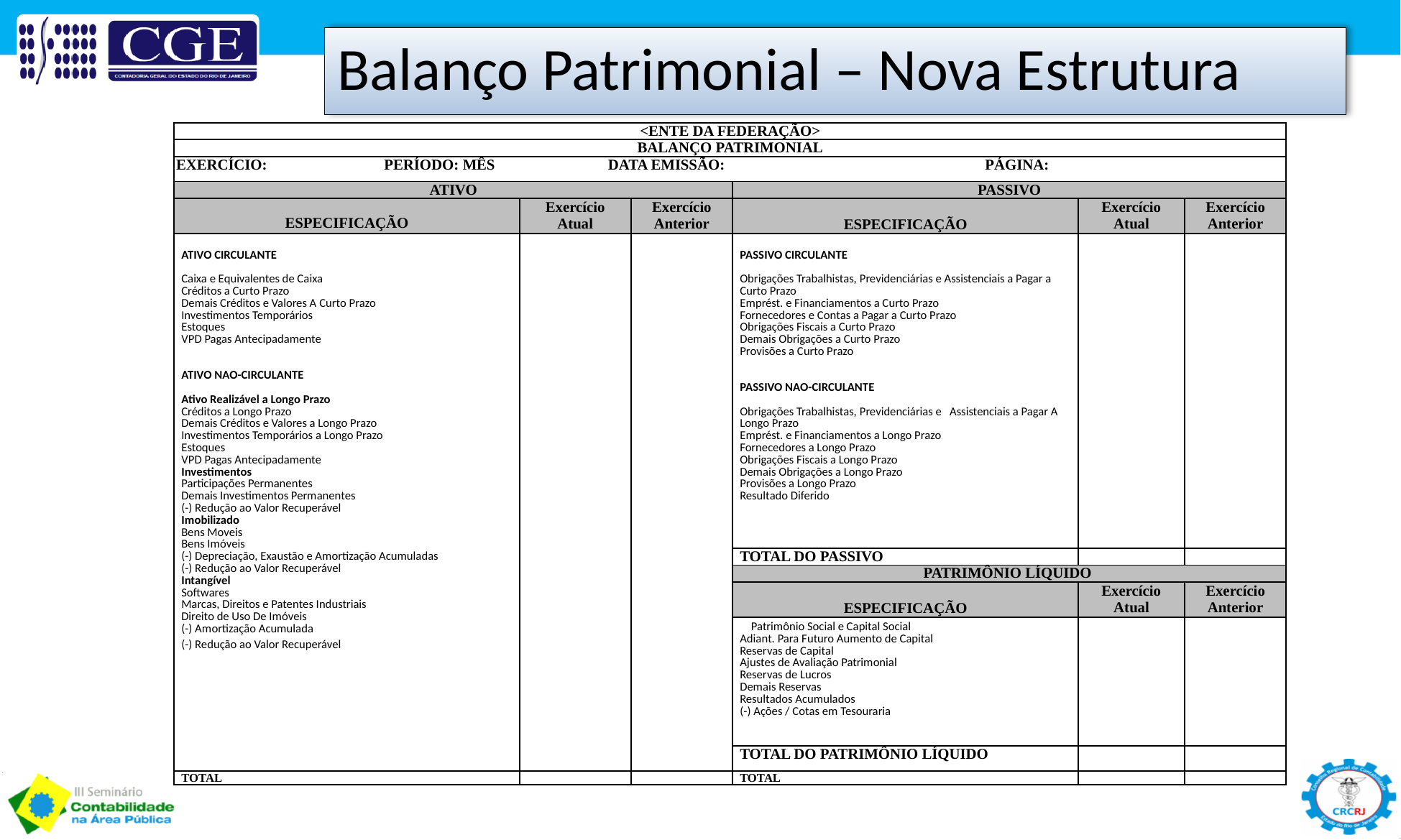

Balanço Patrimonial – Nova Estrutura
| <ENTE DA FEDERAÇÃO> |  |  |  |  |  |
| --- | --- | --- | --- | --- | --- |
| BALANÇO PATRIMONIAL |  |  |  |  |  |
| EXERCÍCIO: PERÍODO: MÊS DATA EMISSÃO: PÁGINA: |  |  |  |  |  |
| ATIVO |  |  | PASSIVO |  |  |
| ESPECIFICAÇÃO | Exercício Atual | Exercício Anterior | ESPECIFICAÇÃO | Exercício Atual | Exercício Anterior |
| ATIVO CIRCULANTE Caixa e Equivalentes de Caixa Créditos a Curto Prazo Demais Créditos e Valores A Curto Prazo Investimentos Temporários Estoques VPD Pagas Antecipadamente     ATIVO NAO-CIRCULANTE   Ativo Realizável a Longo Prazo Créditos a Longo Prazo Demais Créditos e Valores a Longo Prazo Investimentos Temporários a Longo Prazo Estoques VPD Pagas Antecipadamente Investimentos Participações Permanentes Demais Investimentos Permanentes (-) Redução ao Valor Recuperável Imobilizado Bens Moveis Bens Imóveis (-) Depreciação, Exaustão e Amortização Acumuladas (-) Redução ao Valor Recuperável Intangível Softwares Marcas, Direitos e Patentes Industriais Direito de Uso De Imóveis (-) Amortização Acumulada (-) Redução ao Valor Recuperável |  |  | PASSIVO CIRCULANTE   Obrigações Trabalhistas, Previdenciárias e Assistenciais a Pagar a Curto Prazo Emprést. e Financiamentos a Curto Prazo Fornecedores e Contas a Pagar a Curto Prazo Obrigações Fiscais a Curto Prazo Demais Obrigações a Curto Prazo Provisões a Curto Prazo     PASSIVO NAO-CIRCULANTE   Obrigações Trabalhistas, Previdenciárias e Assistenciais a Pagar A Longo Prazo Emprést. e Financiamentos a Longo Prazo Fornecedores a Longo Prazo Obrigações Fiscais a Longo Prazo Demais Obrigações a Longo Prazo Provisões a Longo Prazo Resultado Diferido |  |  |
|  |  |  | TOTAL DO PASSIVO |  |  |
|  |  |  | PATRIMÔNIO LÍQUIDO |  |  |
|  |  |  | ESPECIFICAÇÃO | Exercício Atual | Exercício Anterior |
|  |  |  | Patrimônio Social e Capital Social Adiant. Para Futuro Aumento de Capital Reservas de Capital Ajustes de Avaliação Patrimonial Reservas de Lucros Demais Reservas Resultados Acumulados (-) Ações / Cotas em Tesouraria |  |  |
|  |  |  | TOTAL DO PATRIMÔNIO LÍQUIDO |  |  |
| TOTAL |  |  | TOTAL |  |  |